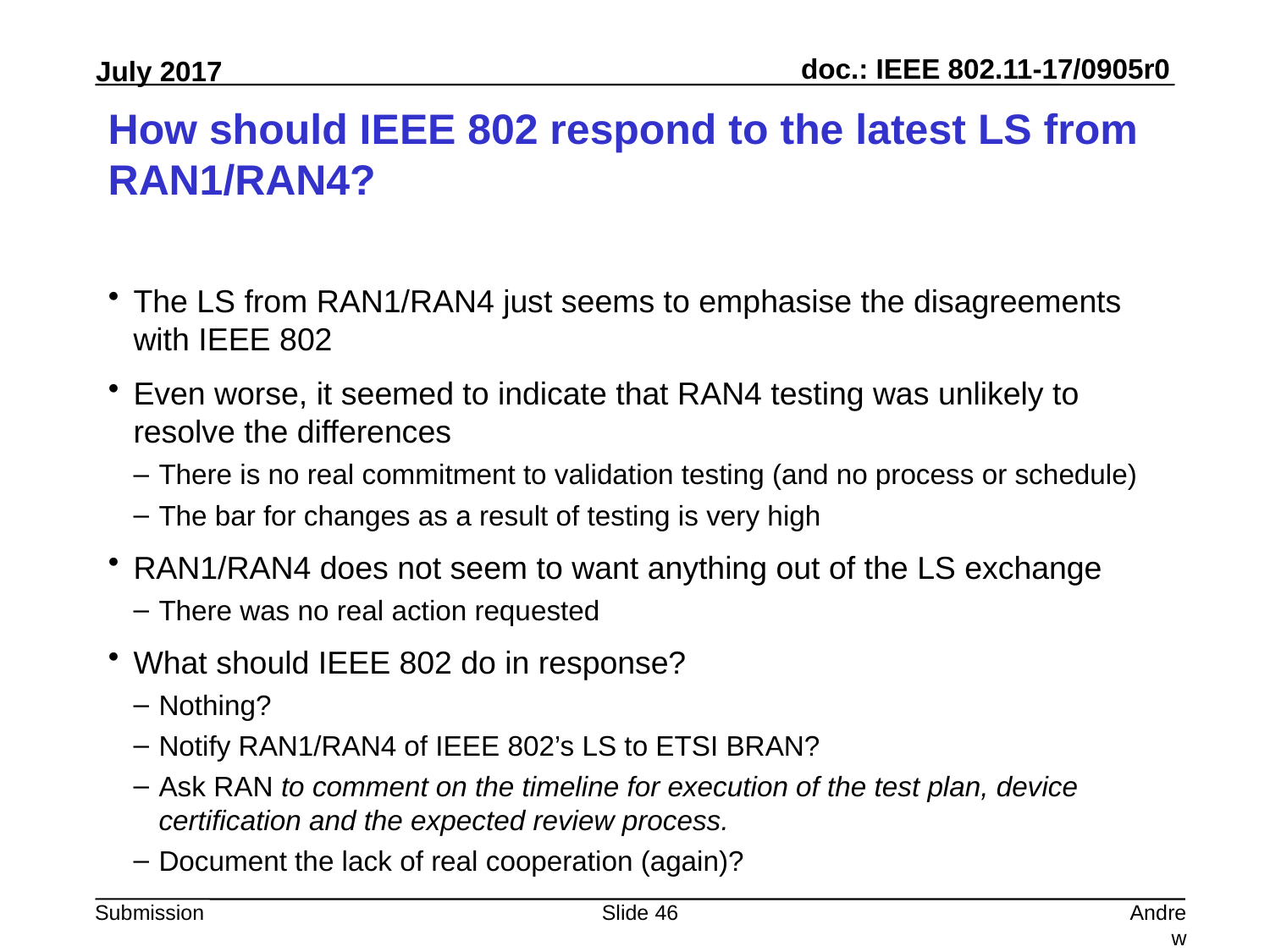

# How should IEEE 802 respond to the latest LS from RAN1/RAN4?
The LS from RAN1/RAN4 just seems to emphasise the disagreements with IEEE 802
Even worse, it seemed to indicate that RAN4 testing was unlikely to resolve the differences
There is no real commitment to validation testing (and no process or schedule)
The bar for changes as a result of testing is very high
RAN1/RAN4 does not seem to want anything out of the LS exchange
There was no real action requested
What should IEEE 802 do in response?
Nothing?
Notify RAN1/RAN4 of IEEE 802’s LS to ETSI BRAN?
Ask RAN to comment on the timeline for execution of the test plan, device certification and the expected review process.
Document the lack of real cooperation (again)?

Slide 46
Andrew Myles, Cisco